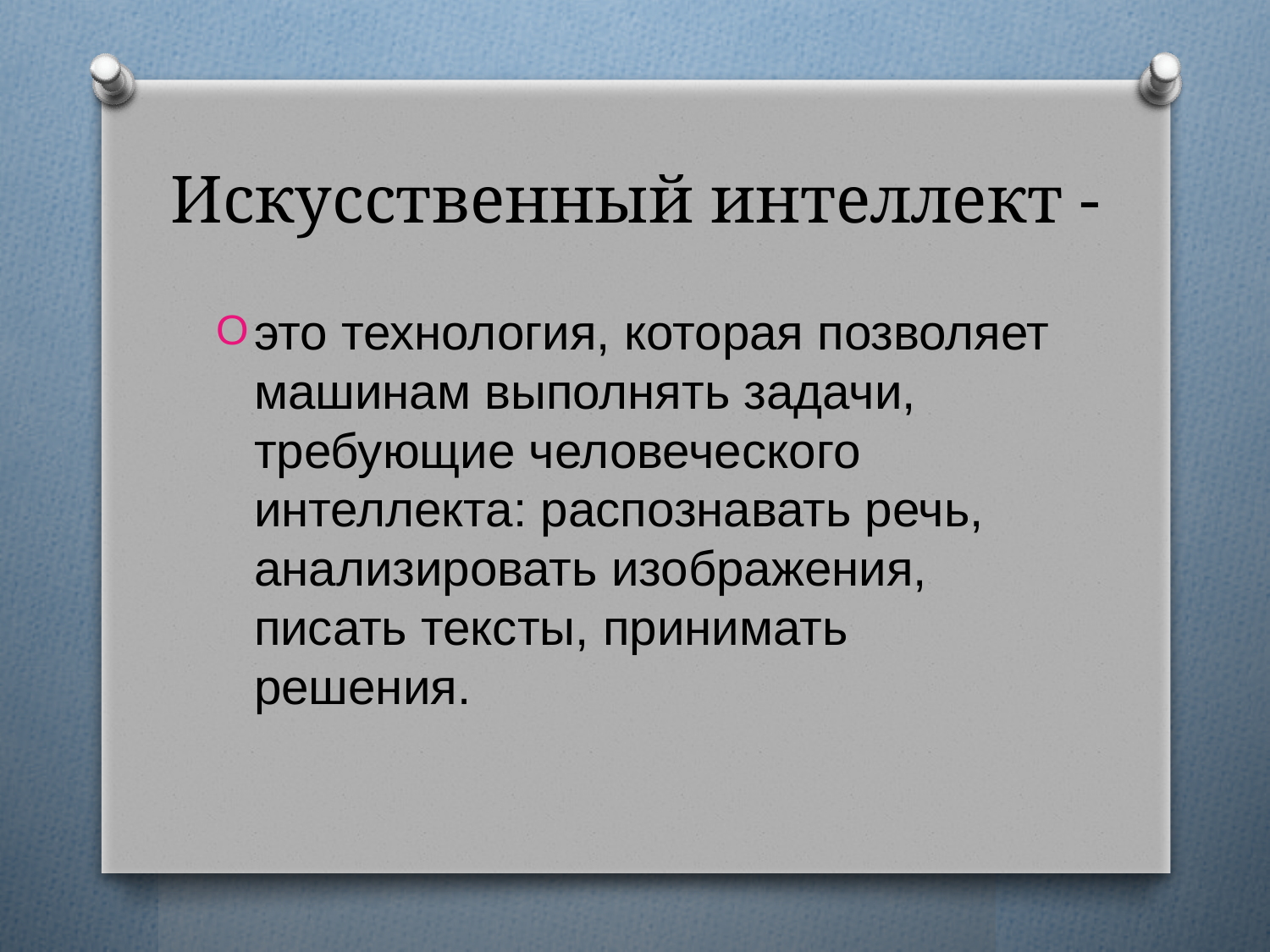

# Искусственный интеллект -
это технология, которая позволяет машинам выполнять задачи, требующие человеческого интеллекта: распознавать речь, анализировать изображения, писать тексты, принимать решения.